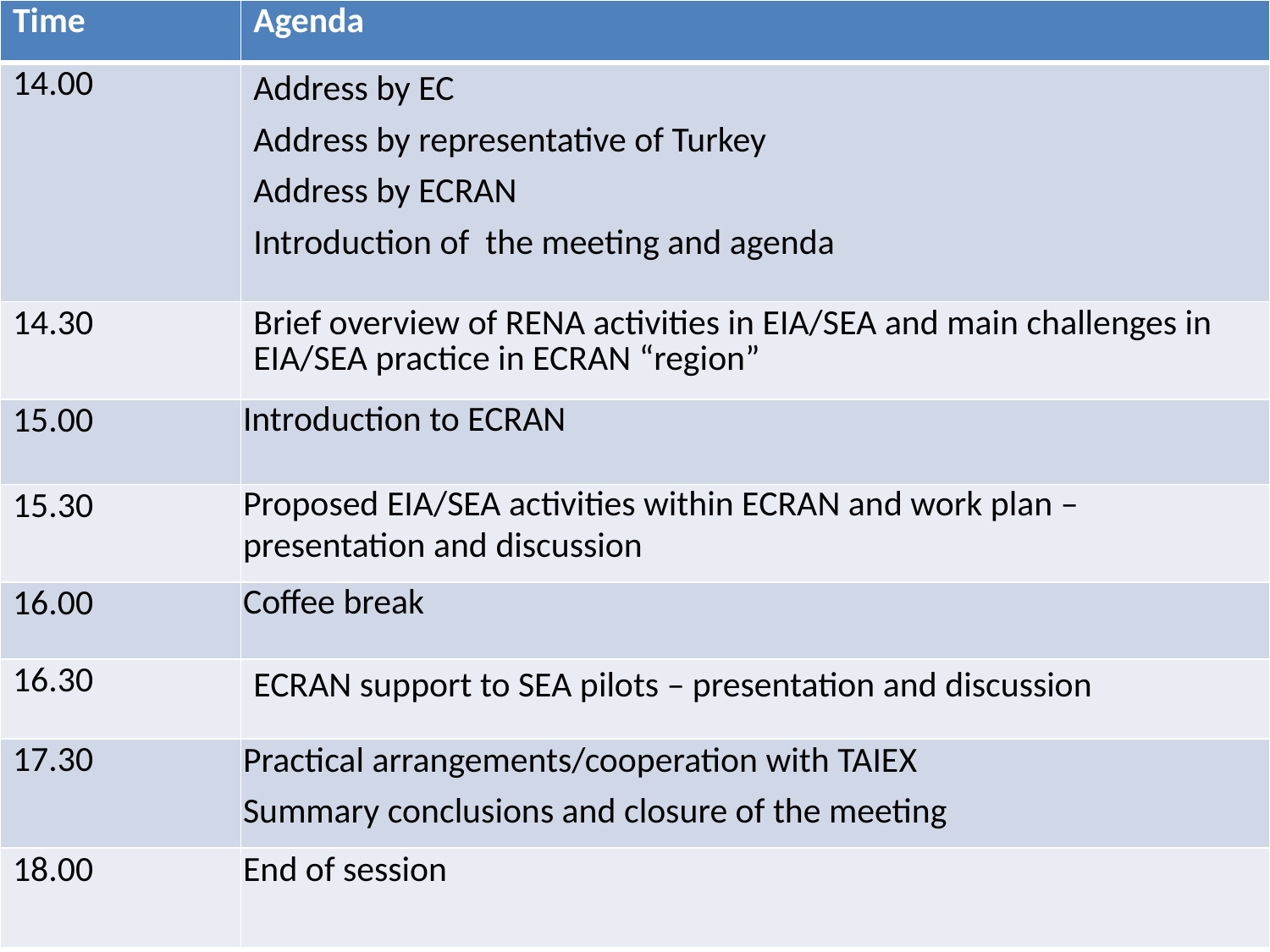

| Time | Agenda |
| --- | --- |
| 14.00 | Address by EC Address by representative of Turkey Address by ECRAN Introduction of the meeting and agenda |
| 14.30 | Brief overview of RENA activities in EIA/SEA and main challenges in EIA/SEA practice in ECRAN “region” |
| 15.00 | Introduction to ECRAN |
| 15.30 | Proposed EIA/SEA activities within ECRAN and work plan – presentation and discussion |
| 16.00 | Coffee break |
| 16.30 | ECRAN support to SEA pilots – presentation and discussion |
| 17.30 | Practical arrangements/cooperation with TAIEX Summary conclusions and closure of the meeting |
| 18.00 | End of session |